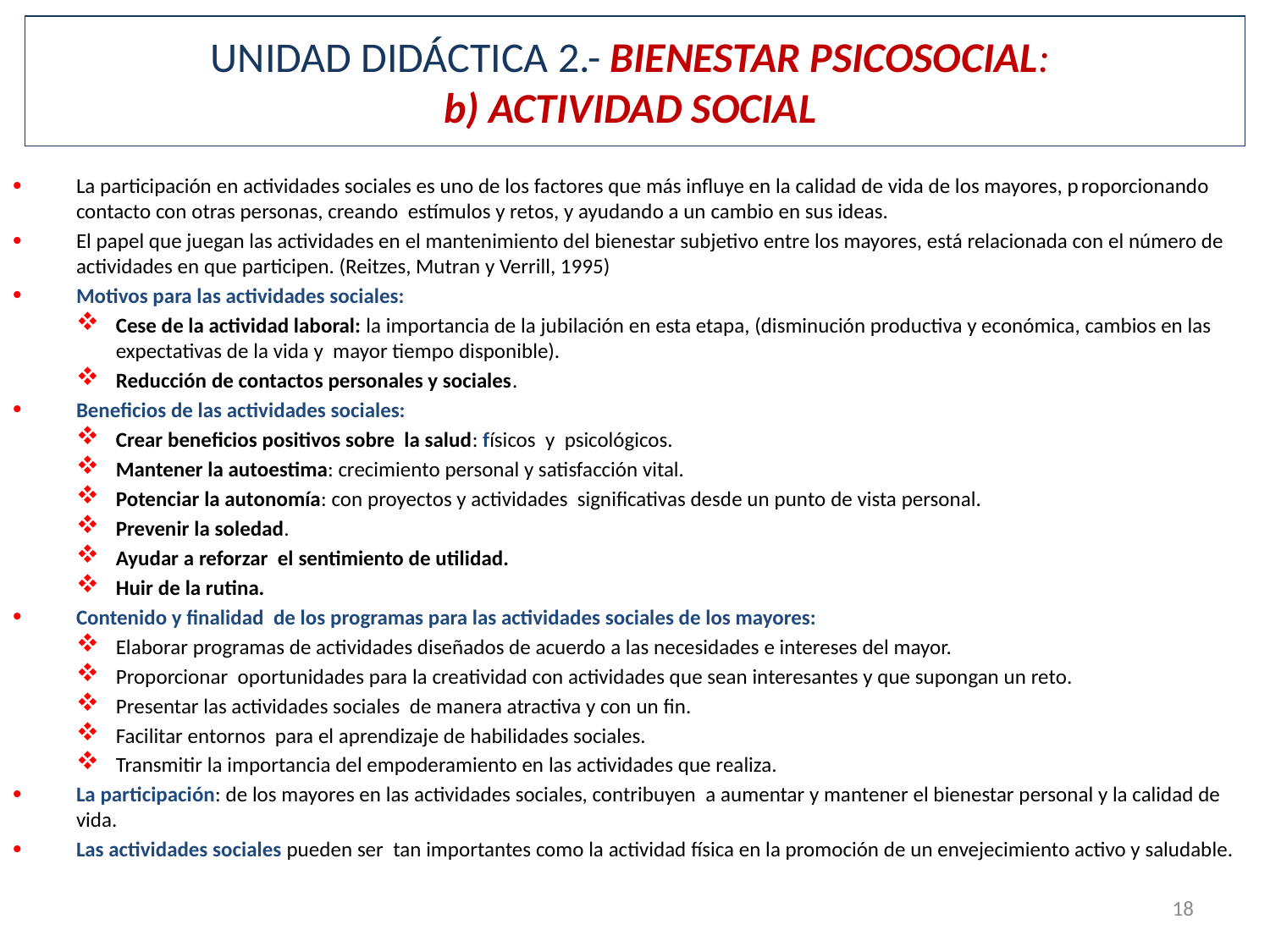

UNIDAD DIDÁCTICA 2.- BIENESTAR PSICOSOCIAL:
b) ACTIVIDAD SOCIAL
La participación en actividades sociales es uno de los factores que más influye en la calidad de vida de los mayores, proporcionando  contacto con otras personas, creando  estímulos y retos, y ayudando a un cambio en sus ideas.
El papel que juegan las actividades en el mantenimiento del bienestar subjetivo entre los mayores, está relacionada con el número de actividades en que participen. (Reitzes, Mutran y Verrill, 1995)
Motivos para las actividades sociales:
Cese de la actividad laboral: la importancia de la jubilación en esta etapa, (disminución productiva y económica, cambios en las expectativas de la vida y  mayor tiempo disponible).
Reducción de contactos personales y sociales.
Beneficios de las actividades sociales:
Crear beneficios positivos sobre  la salud: físicos  y  psicológicos.
Mantener la autoestima: crecimiento personal y satisfacción vital.
Potenciar la autonomía: con proyectos y actividades  significativas desde un punto de vista personal.
Prevenir la soledad.
Ayudar a reforzar  el sentimiento de utilidad.
Huir de la rutina.
Contenido y finalidad  de los programas para las actividades sociales de los mayores:
Elaborar programas de actividades diseñados de acuerdo a las necesidades e intereses del mayor.
Proporcionar  oportunidades para la creatividad con actividades que sean interesantes y que supongan un reto.
Presentar las actividades sociales  de manera atractiva y con un fin.
Facilitar entornos  para el aprendizaje de habilidades sociales.
Transmitir la importancia del empoderamiento en las actividades que realiza.
La participación: de los mayores en las actividades sociales, contribuyen  a aumentar y mantener el bienestar personal y la calidad de vida.
Las actividades sociales pueden ser  tan importantes como la actividad física en la promoción de un envejecimiento activo y saludable.
18